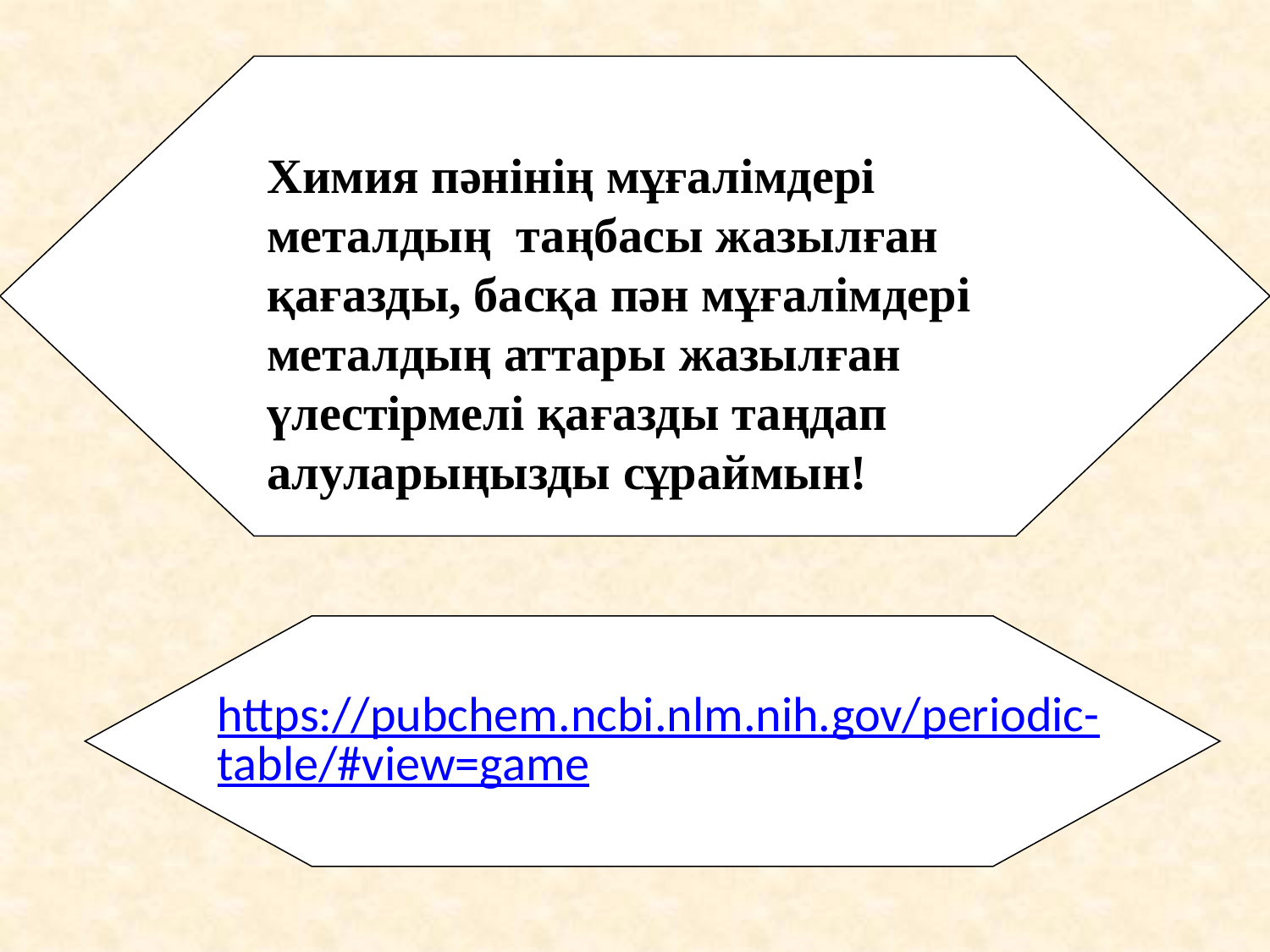

Химия пәнінің мұғалімдері металдың  таңбасы жазылған қағазды, басқа пән мұғалімдері  металдың аттары жазылған үлестірмелі қағазды таңдап алуларыңызды сұраймын!

https://pubchem.ncbi.nlm.nih.gov/periodic-table/#view=game